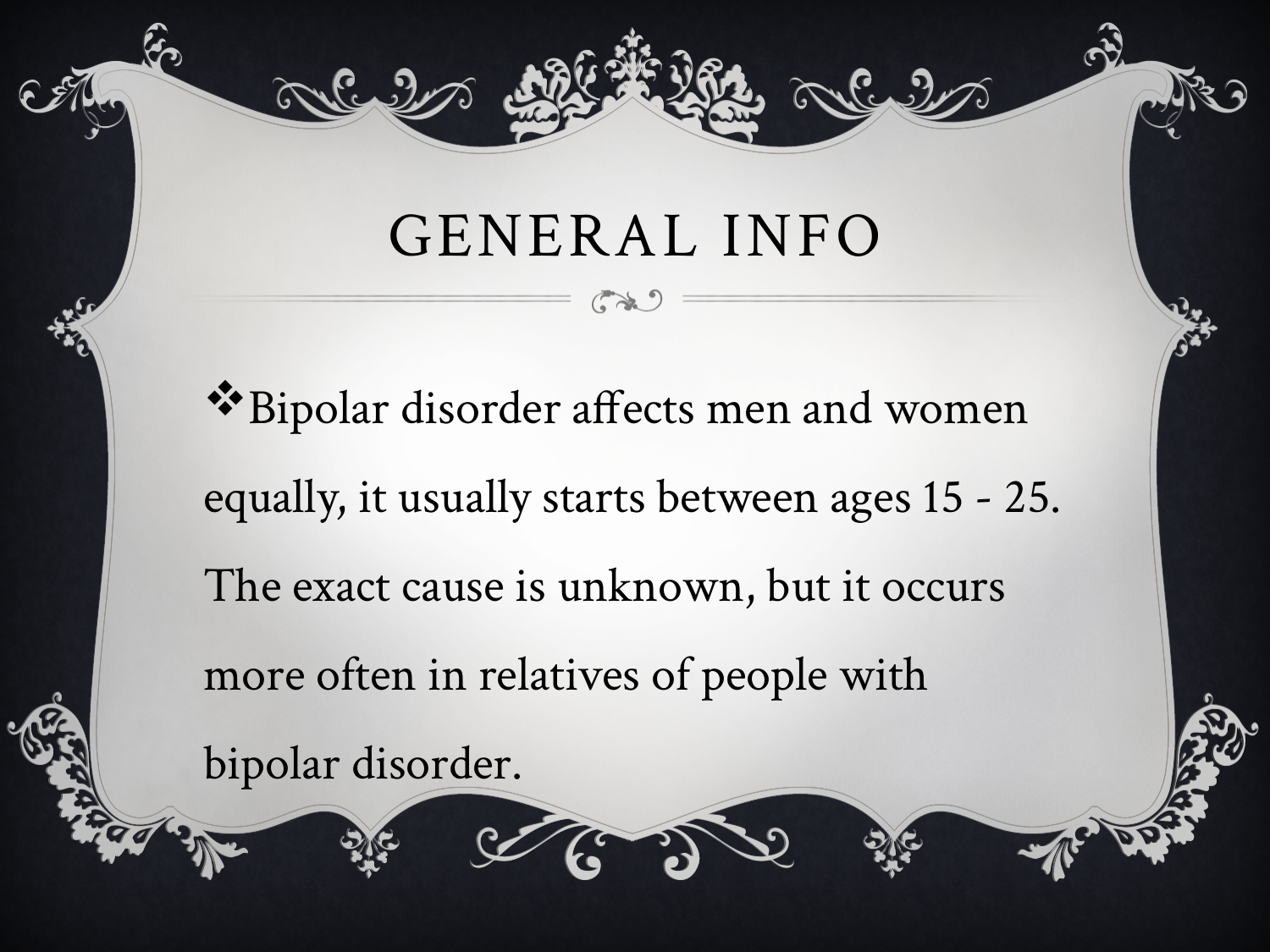

# General info
Bipolar disorder affects men and women equally, it usually starts between ages 15 - 25. The exact cause is unknown, but it occurs more often in relatives of people with bipolar disorder.